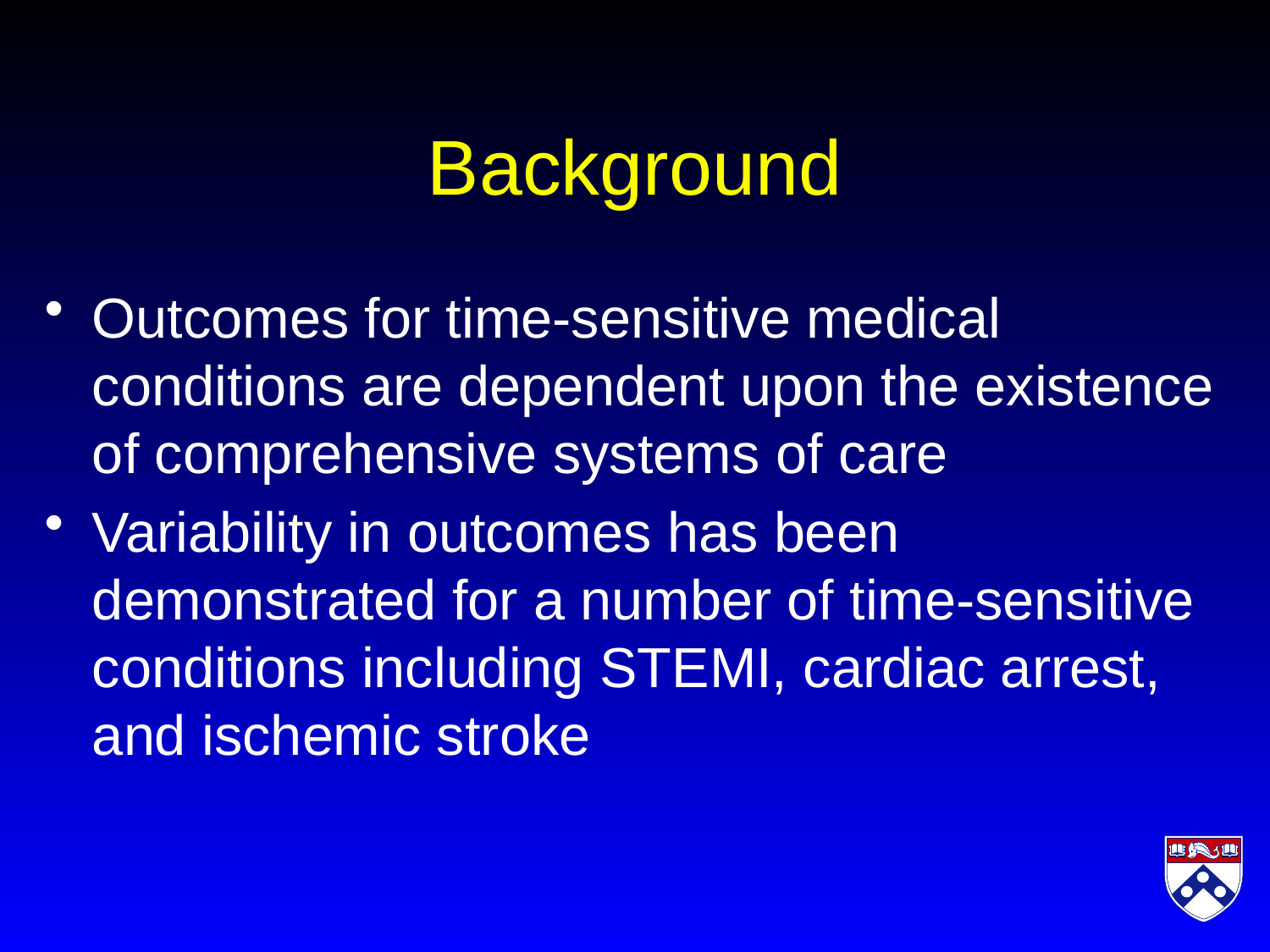

# Background
Outcomes for time-sensitive medical conditions are dependent upon the existence of comprehensive systems of care
Variability in outcomes has been demonstrated for a number of time-sensitive conditions including STEMI, cardiac arrest, and ischemic stroke